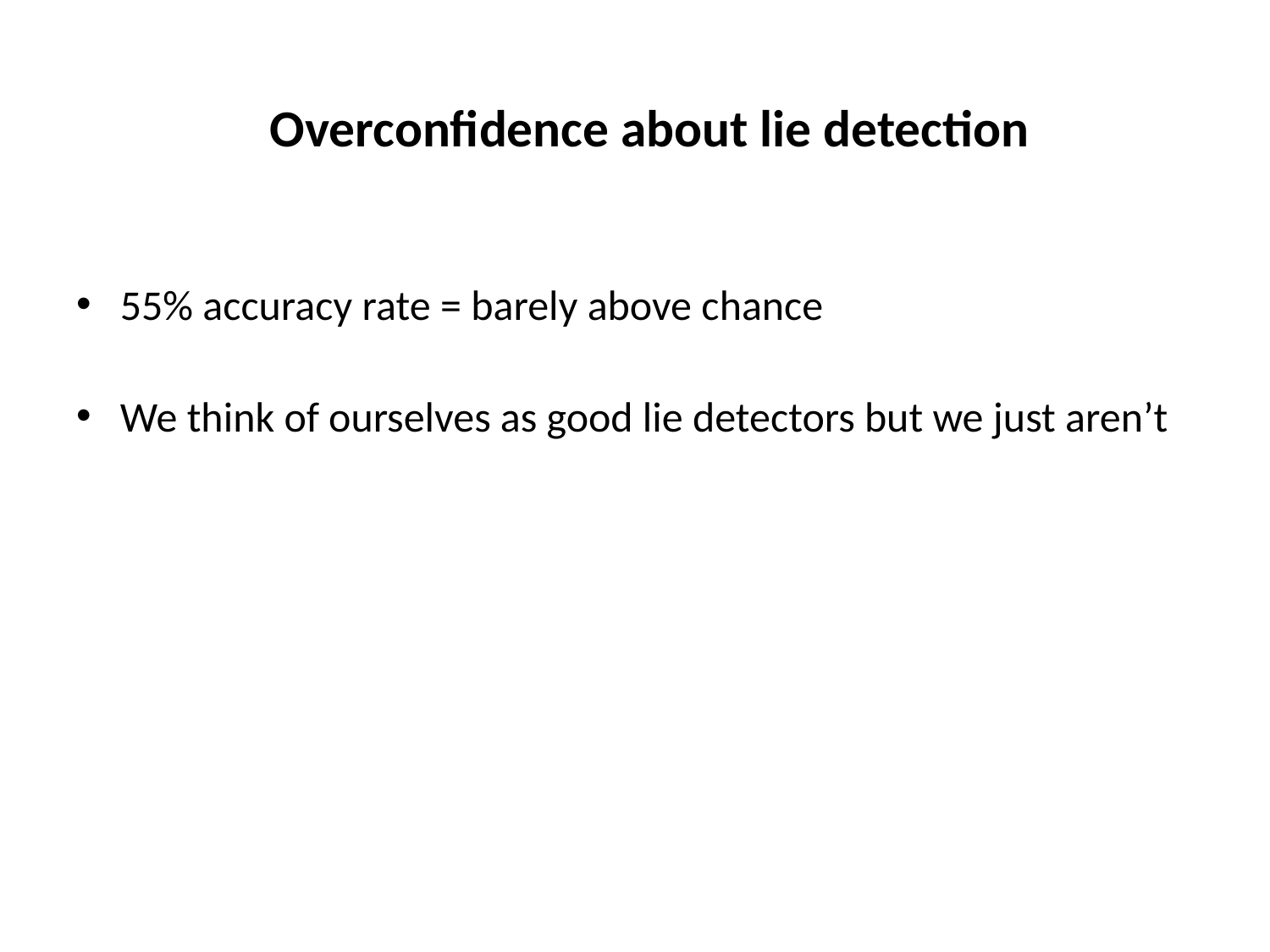

# Overconfidence about lie detection
55% accuracy rate = barely above chance

We think of ourselves as good lie detectors but we just aren’t